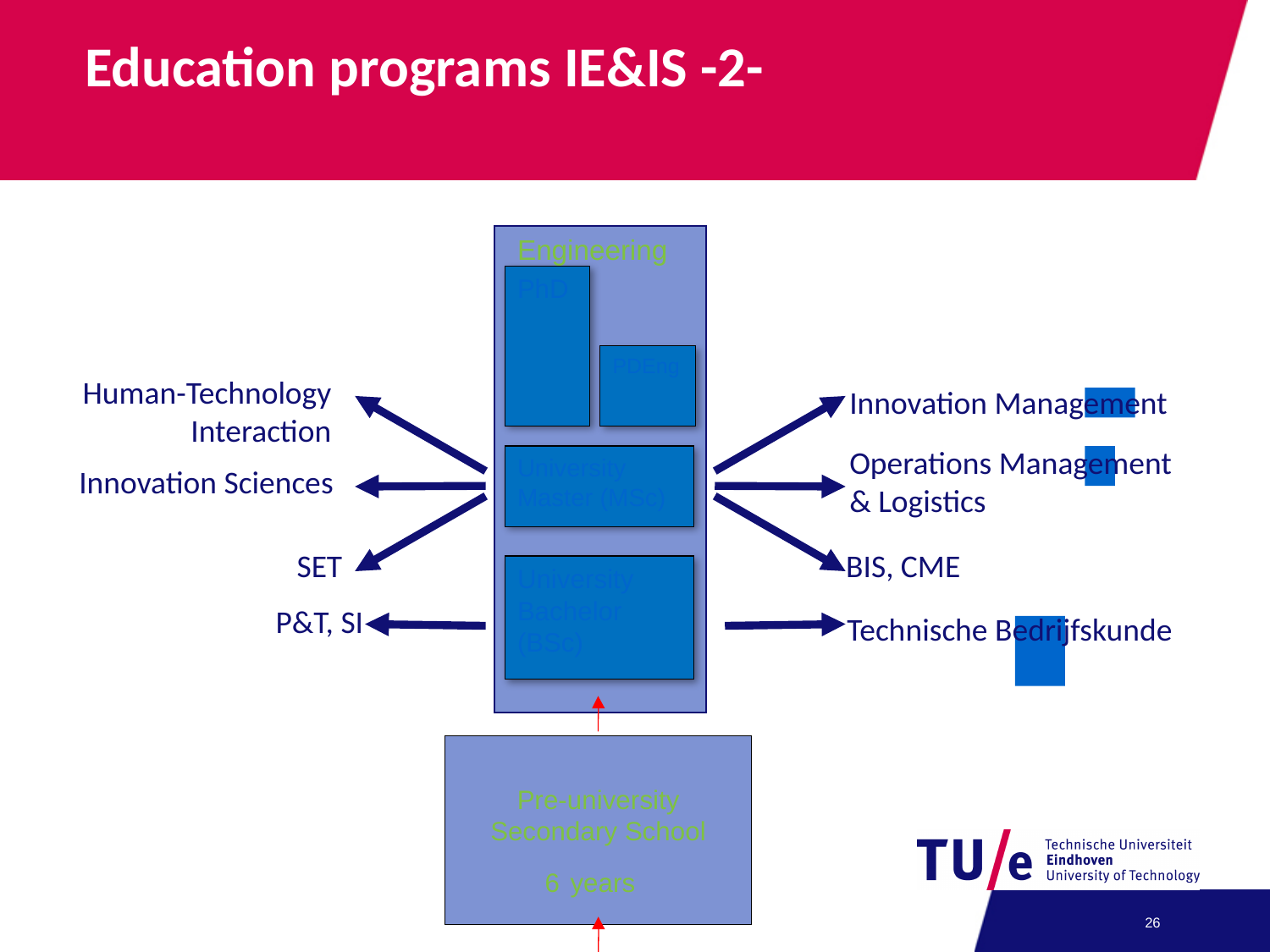

# Education programs IE&IS -2-

Engineering
PhD
PDEng
Human-Technology
Interaction
Innovation Management

Operations Management
& Logistics
University Master (MSc)

Innovation Sciences

SET
BIS, CME
University Bachelor (BSc)
P&T, SI
Technische Bedrijfskunde

Pre-university
Secondary School
years
6
26